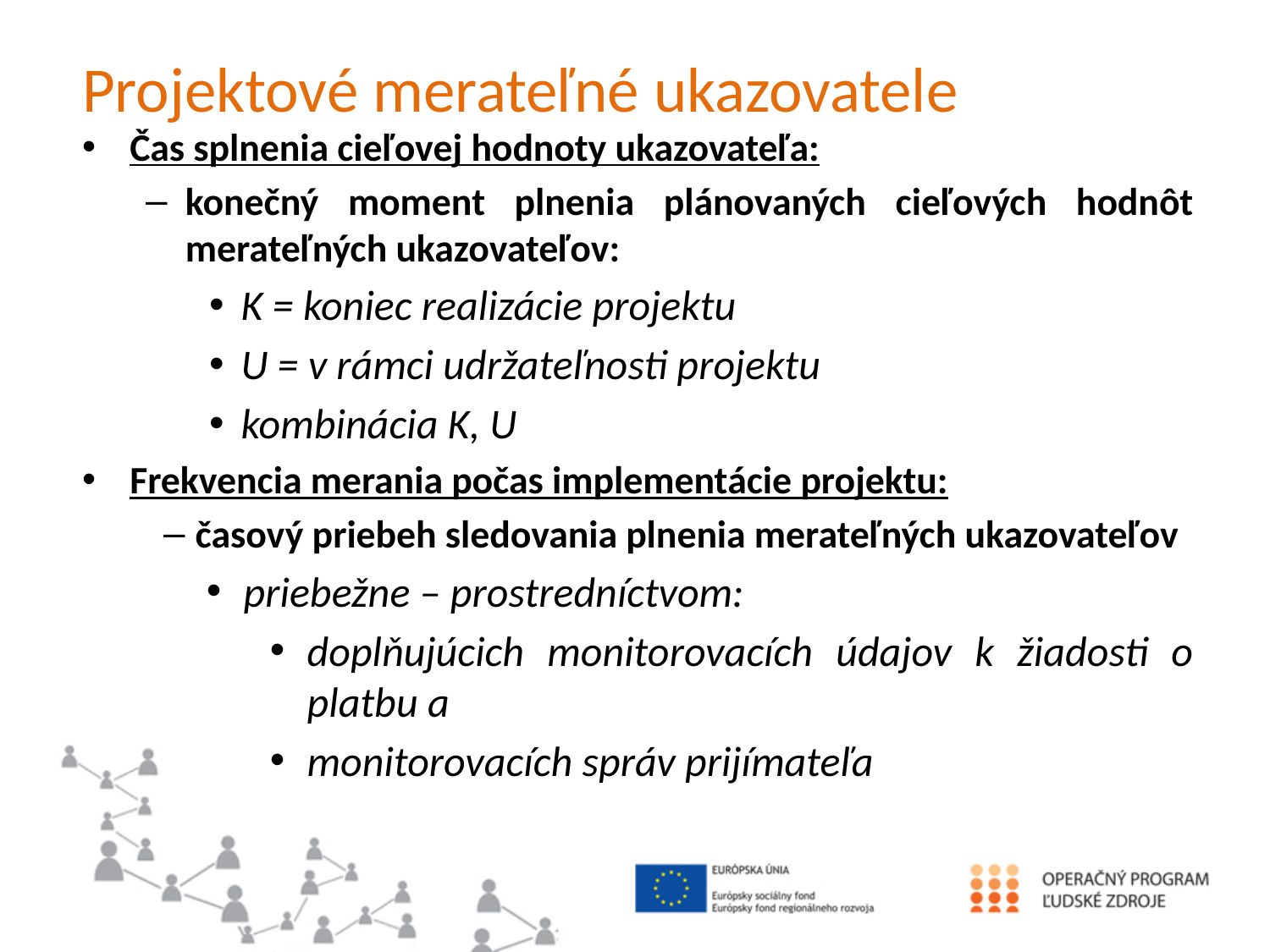

# Projektové merateľné ukazovatele
Čas splnenia cieľovej hodnoty ukazovateľa:
konečný moment plnenia plánovaných cieľových hodnôt merateľných ukazovateľov:
K = koniec realizácie projektu
U = v rámci udržateľnosti projektu
kombinácia K, U
Frekvencia merania počas implementácie projektu:
časový priebeh sledovania plnenia merateľných ukazovateľov
priebežne – prostredníctvom:
doplňujúcich monitorovacích údajov k žiadosti o platbu a
monitorovacích správ prijímateľa